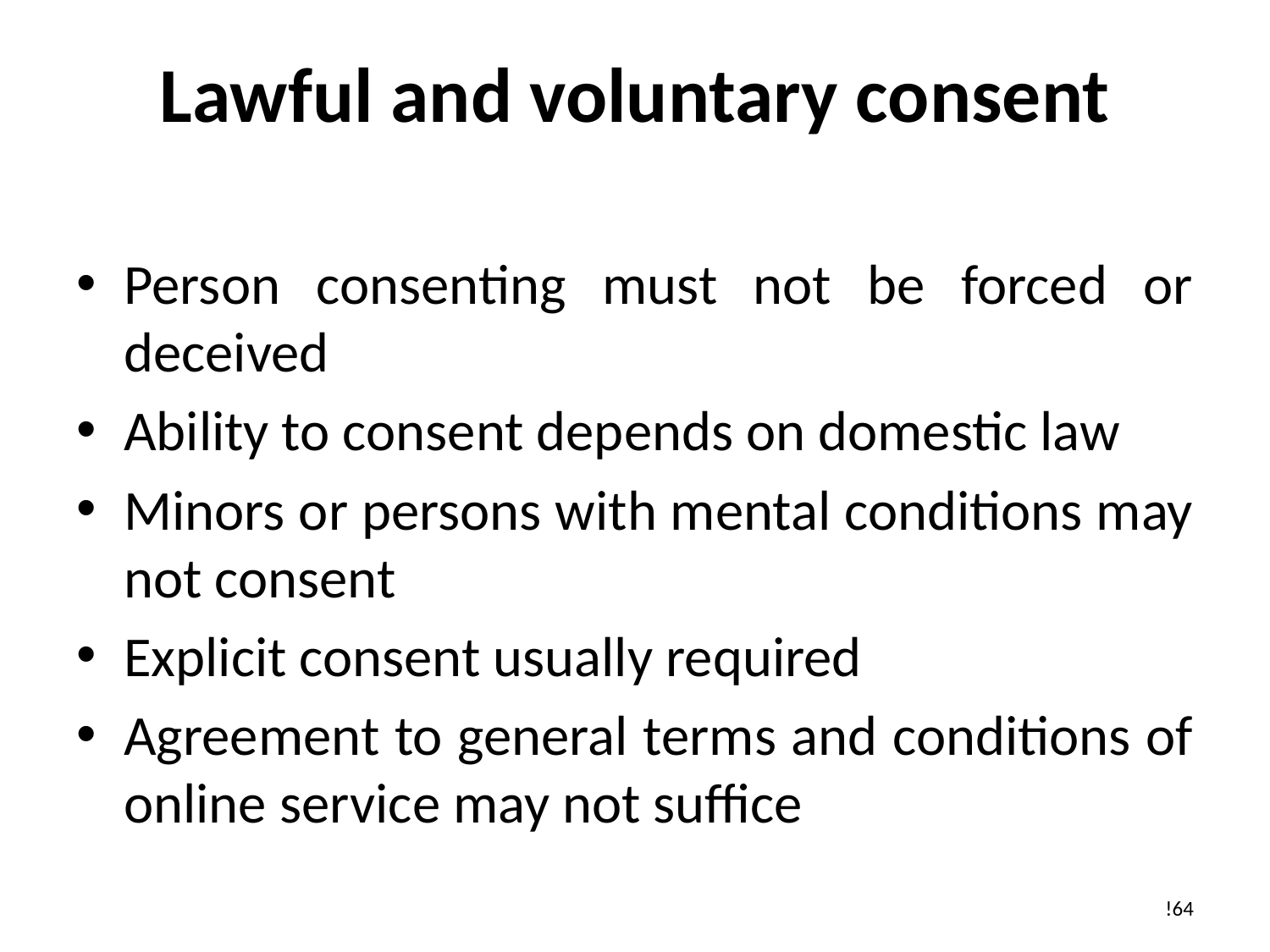

# Lawful and voluntary consent
Person consenting must not be forced or deceived
Ability to consent depends on domestic law
Minors or persons with mental conditions may not consent
Explicit consent usually required
Agreement to general terms and conditions of online service may not suffice
!64